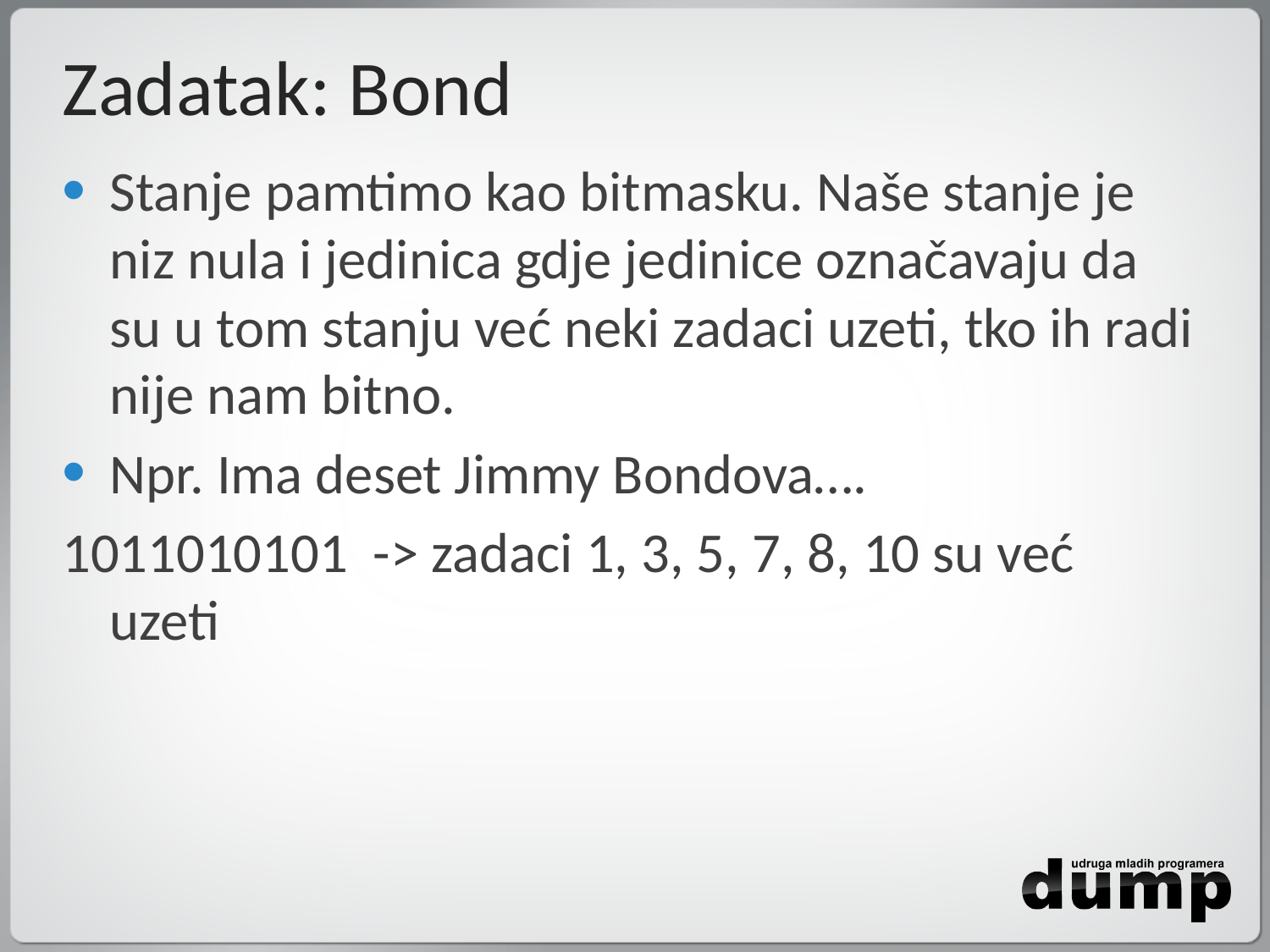

# Zadatak: Bond
Stanje pamtimo kao bitmasku. Naše stanje je niz nula i jedinica gdje jedinice označavaju da su u tom stanju već neki zadaci uzeti, tko ih radi nije nam bitno.
Npr. Ima deset Jimmy Bondova….
1011010101  -> zadaci 1, 3, 5, 7, 8, 10 su već uzeti